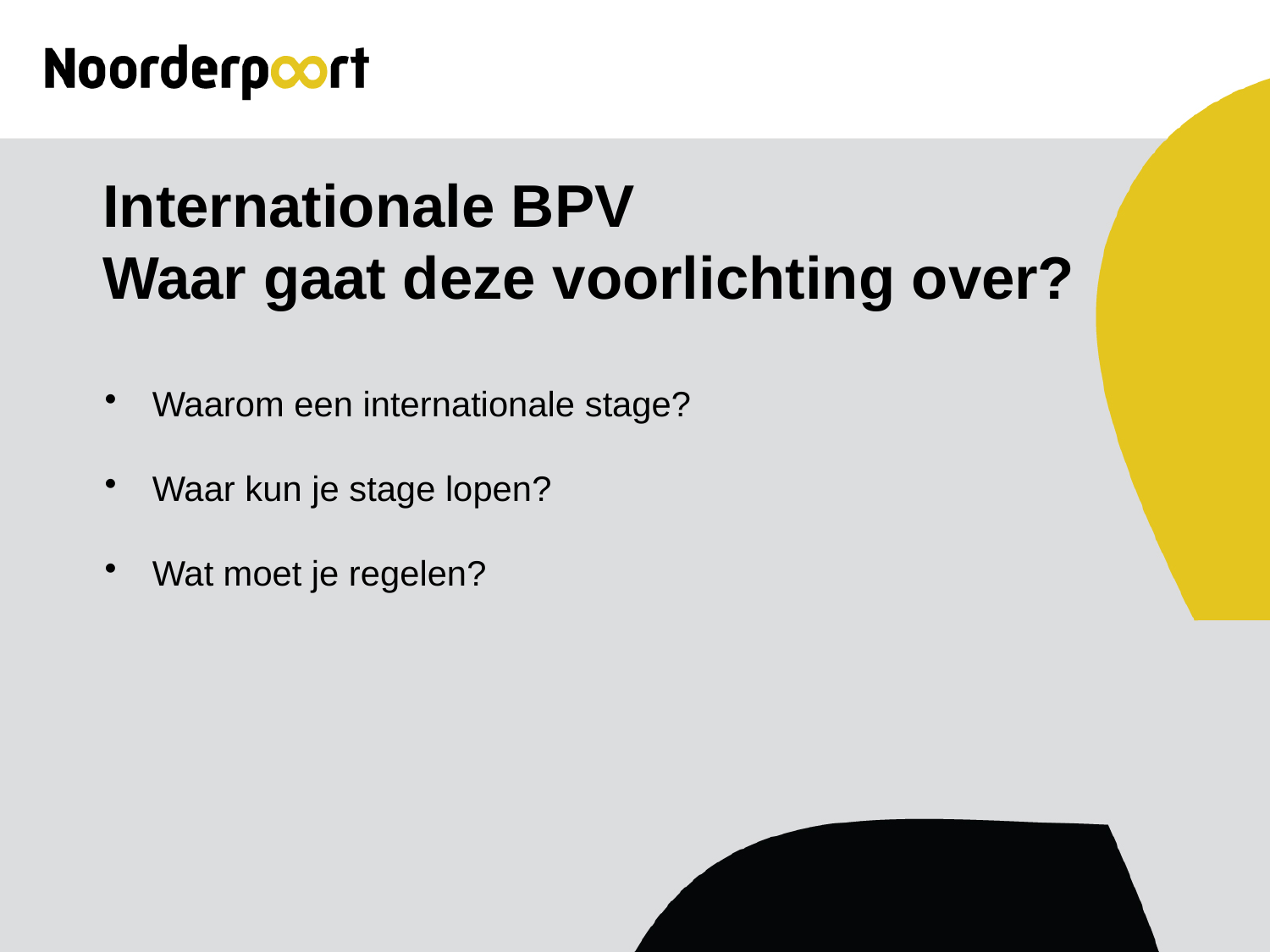

# Internationale BPV Waar gaat deze voorlichting over?

Waarom een internationale stage?
Waar kun je stage lopen?
Wat moet je regelen?